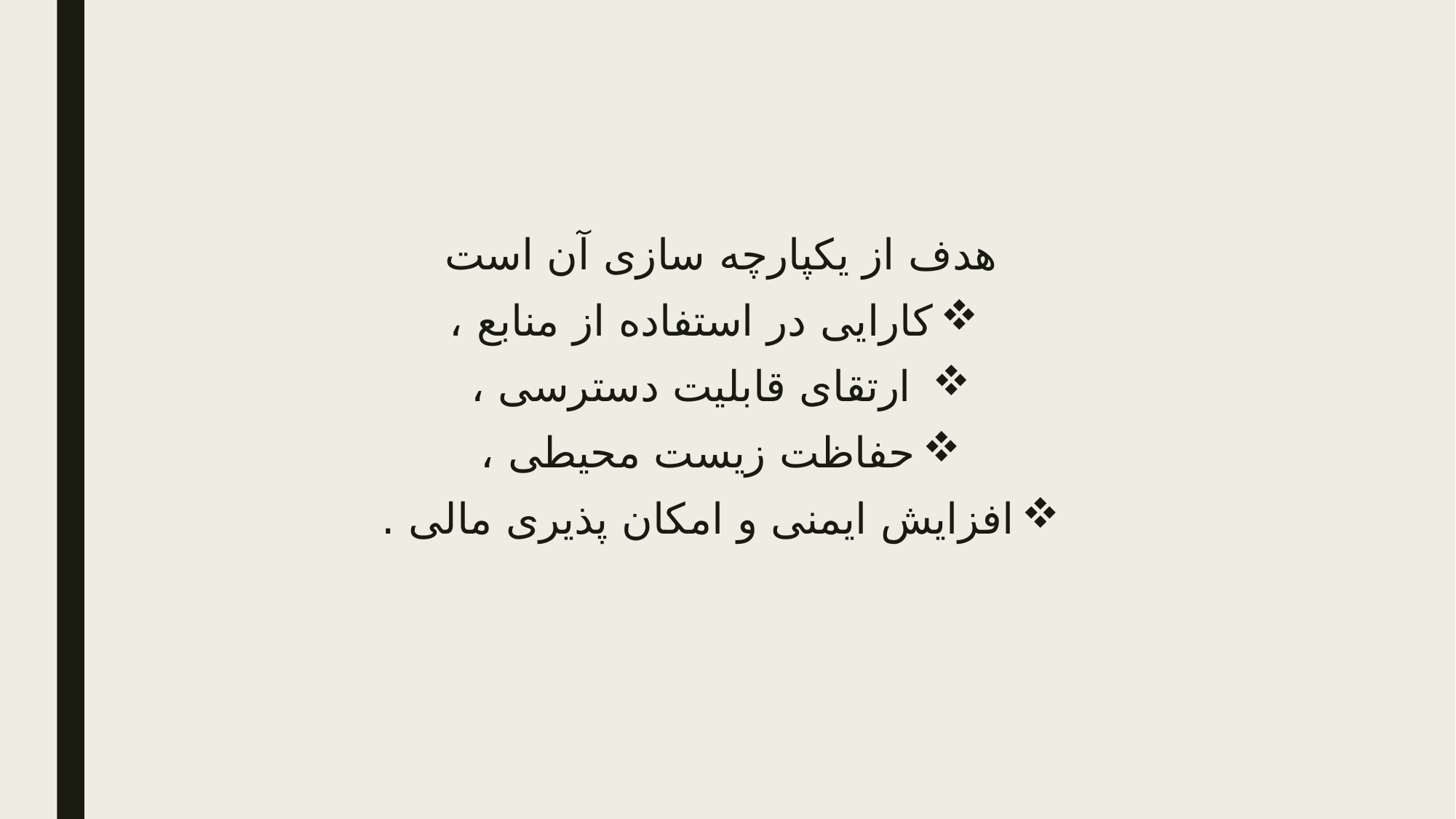

هدف از یکپارچه سازی آن است
کارایی در استفاده از منابع ،
 ارتقای قابلیت دسترسی ،
حفاظت زیست محیطی ،
افزایش ایمنی و امکان پذیری مالی .